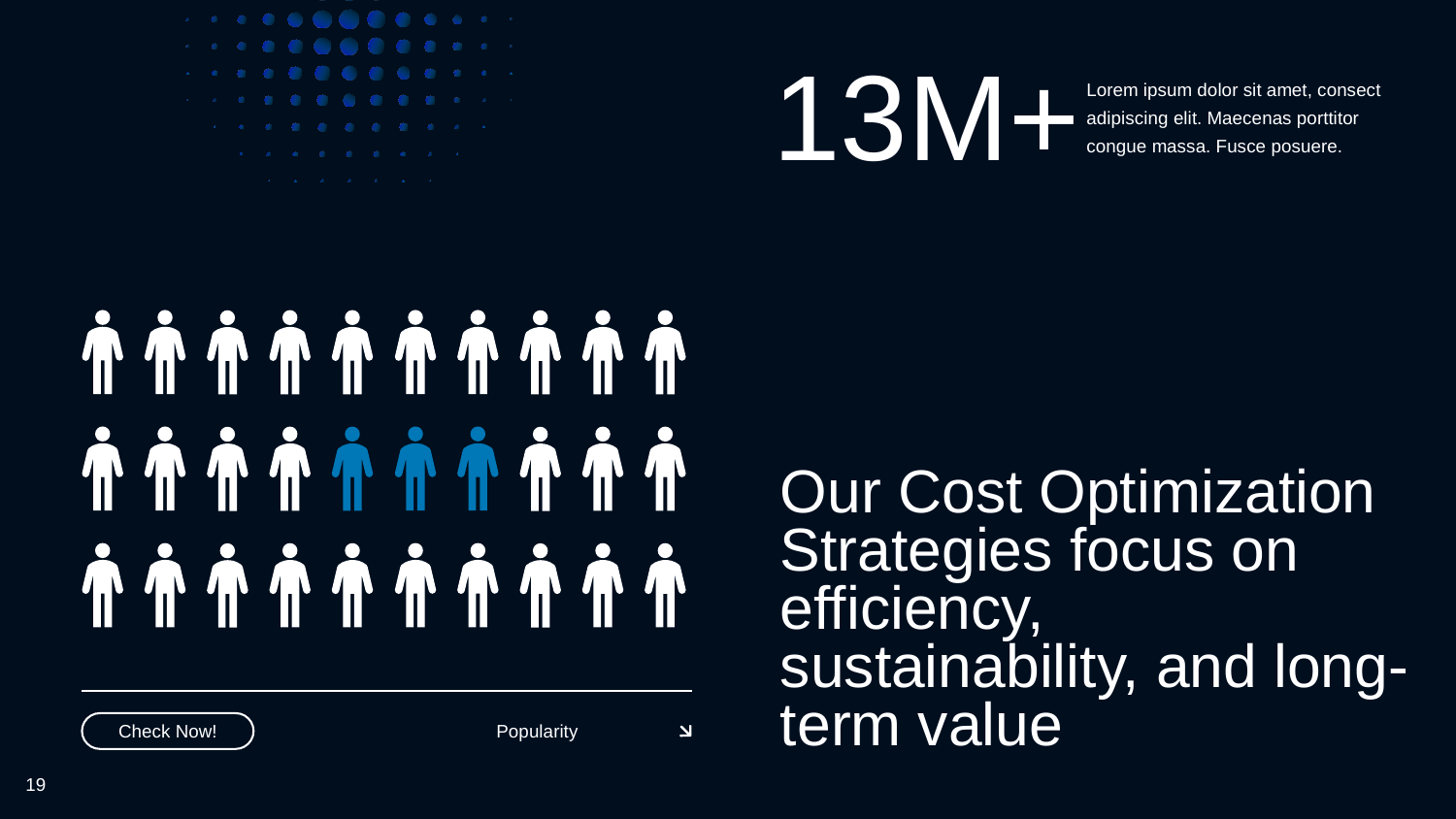

13M+
Lorem ipsum dolor sit amet, consect adipiscing elit. Maecenas porttitor congue massa. Fusce posuere.

Our Cost Optimization Strategies focus on efficiency, sustainability, and long-term value

Check Now!
Popularity